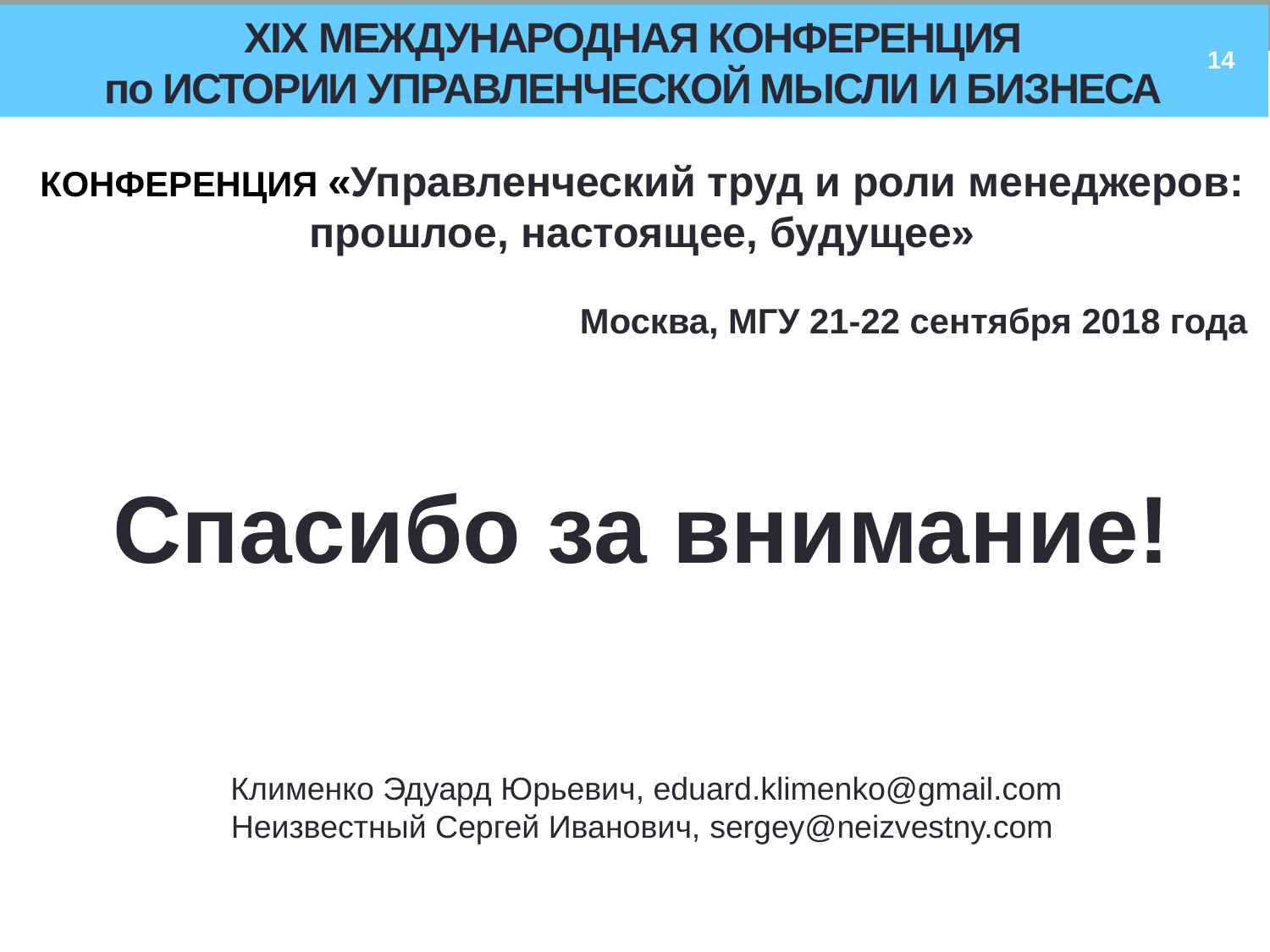

# XIX МЕЖДУНАРОДНАЯ КОНФЕРЕНЦИЯ по ИСТОРИИ УПРАВЛЕНЧЕСКОЙ МЫСЛИ И БИЗНЕСА
14

КОНФЕРЕНЦИЯ «Управленческий труд и роли менеджеров: прошлое, настоящее, будущее»

 Москва, МГУ 21-22 сентября 2018 года

Спасибо за внимание!

  Клименко Эдуард Юрьевич, eduard.klimenko@gmail.com
Неизвестный Сергей Иванович, sergey@neizvestny.com